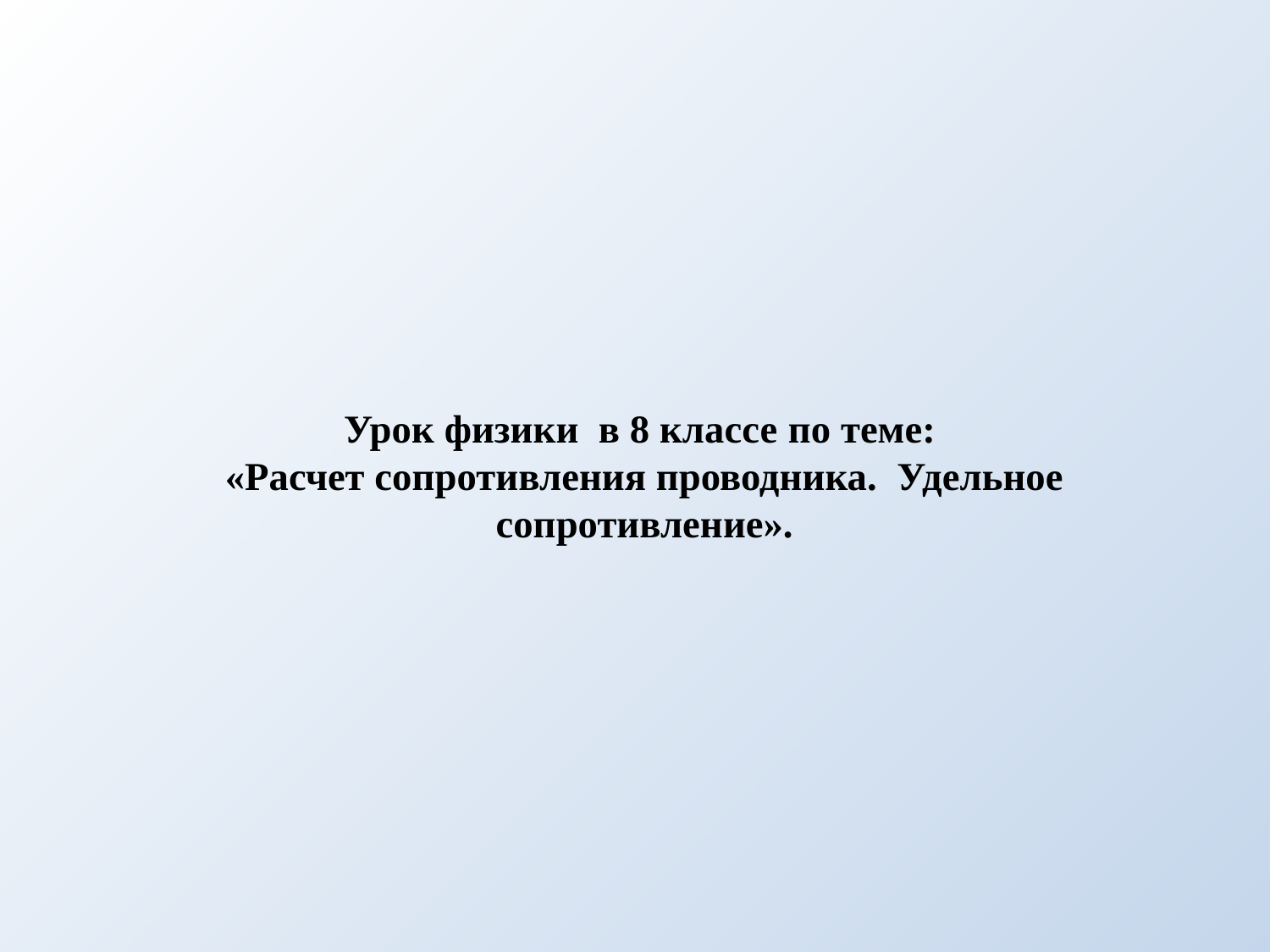

# Урок физики  в 8 классе по теме: «Расчет сопротивления проводника.  Удельное сопротивление».